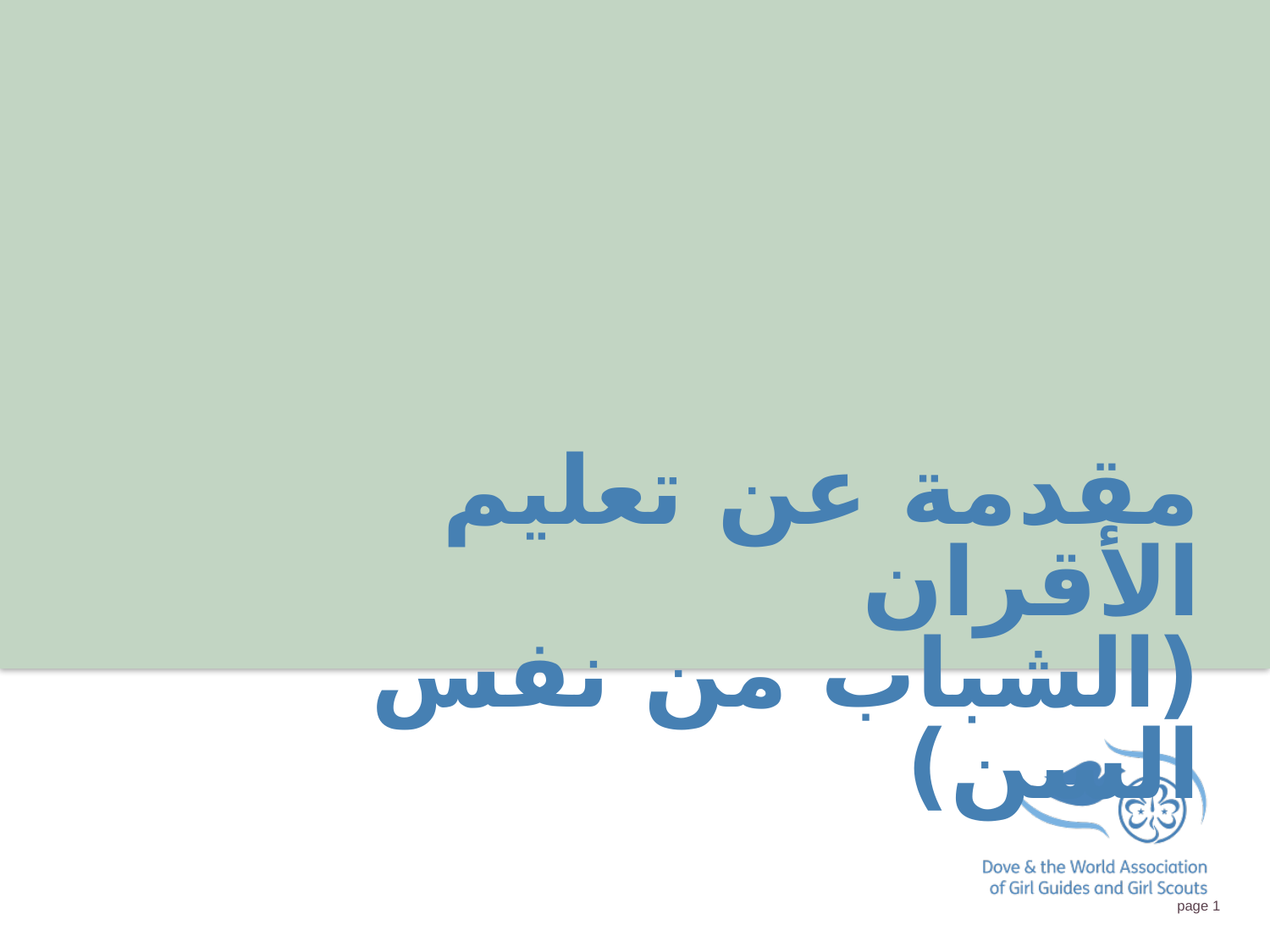

# مقدمة عن تعليم الأقران (الشباب من نفس السن)